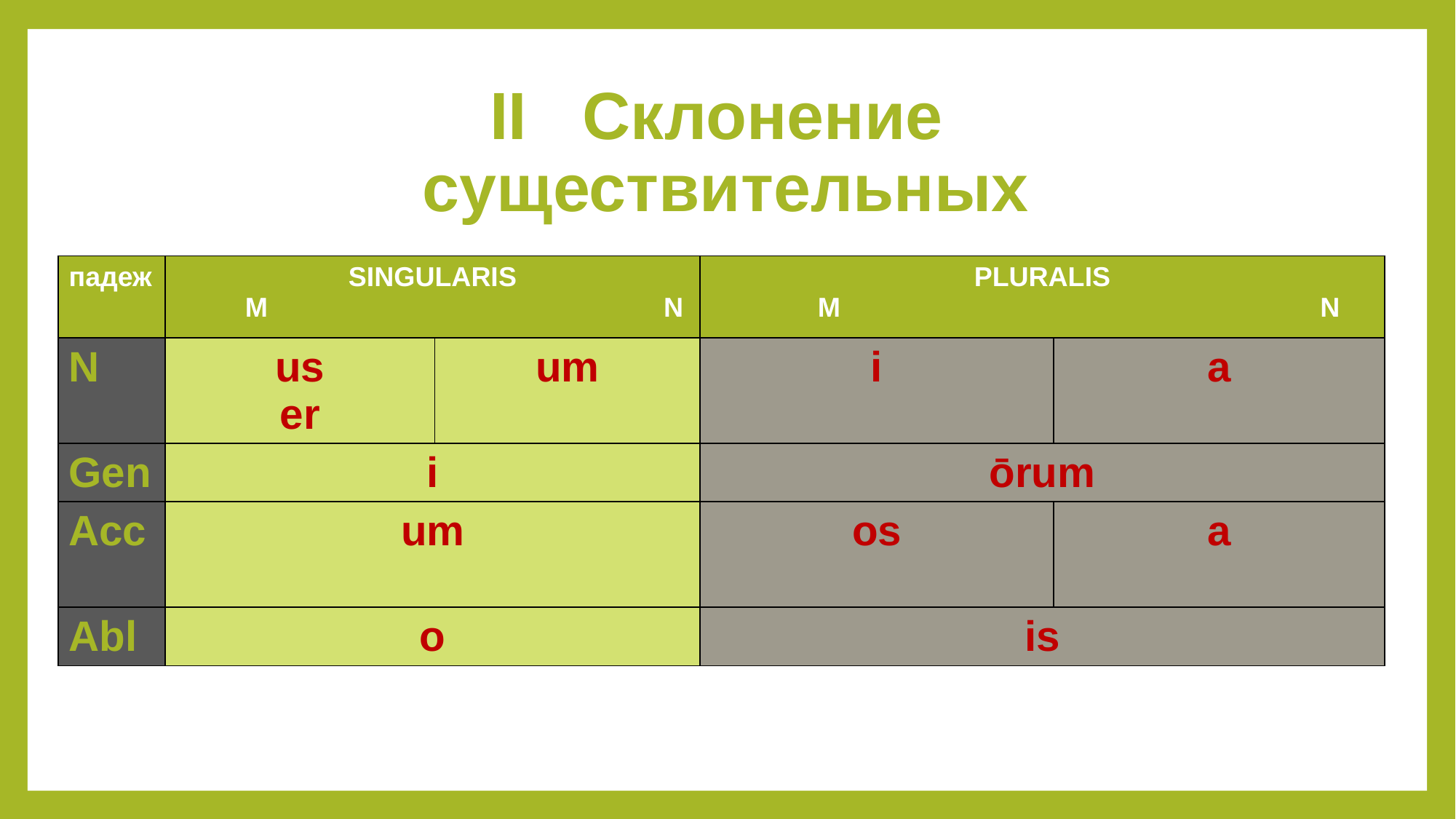

# II   Склонение существительных
| падеж | SINGULARIS M N |  | PLURALIS M N |  |
| --- | --- | --- | --- | --- |
| N | us er | um | i | a |
| Gen | i |  | ōrum |  |
| Acc | um |  | os | a |
| Abl | o |  | is |  |